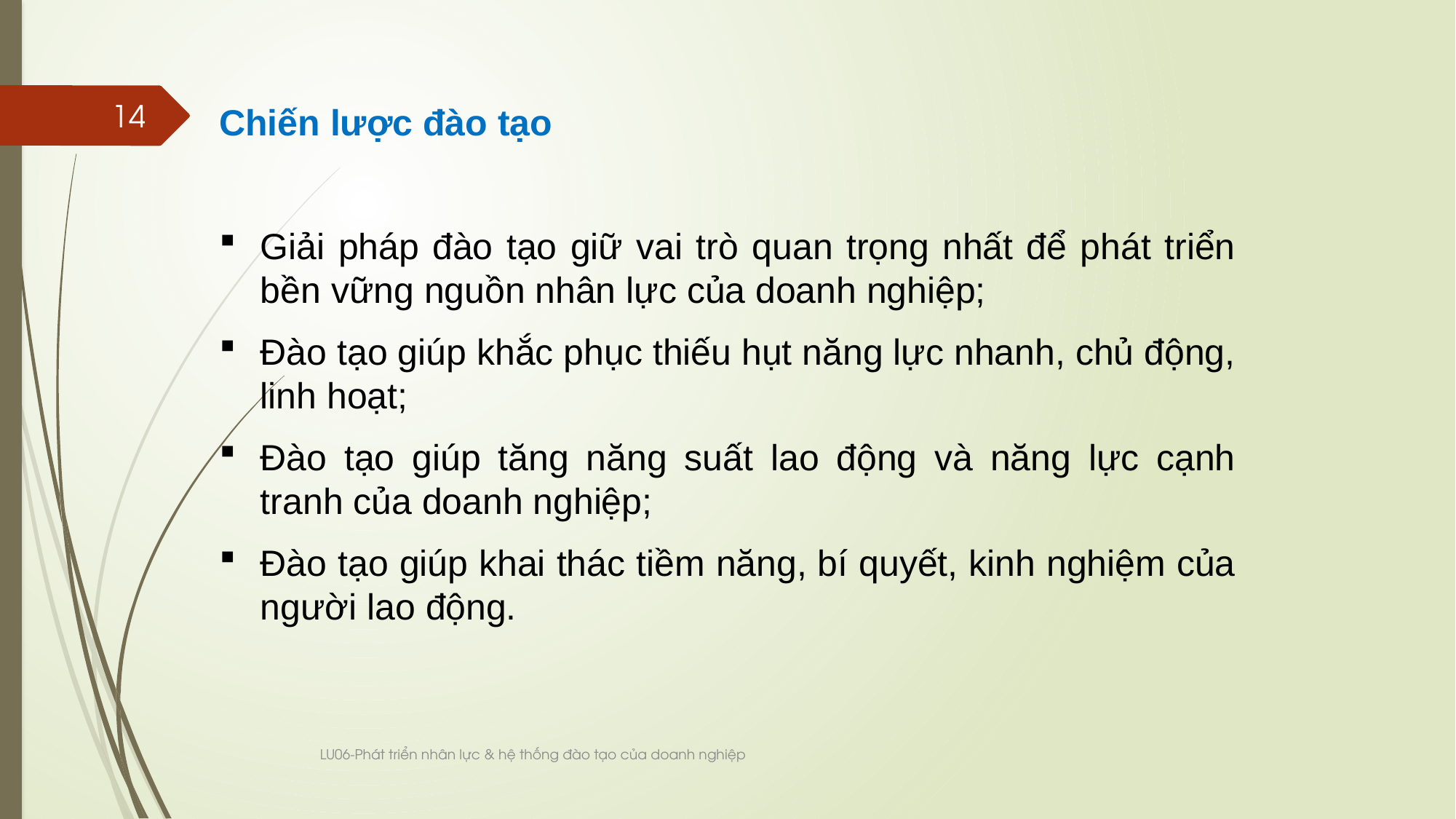

14
Chiến lược đào tạo

Giải pháp đào tạo giữ vai trò quan trọng nhất để phát triển bền vững nguồn nhân lực của doanh nghiệp;
Đào tạo giúp khắc phục thiếu hụt năng lực nhanh, chủ động, linh hoạt;
Đào tạo giúp tăng năng suất lao động và năng lực cạnh tranh của doanh nghiệp;
Đào tạo giúp khai thác tiềm năng, bí quyết, kinh nghiệm của người lao động.

LU06-Phát triển nhân lực & hệ thống đào tạo của doanh nghiệp